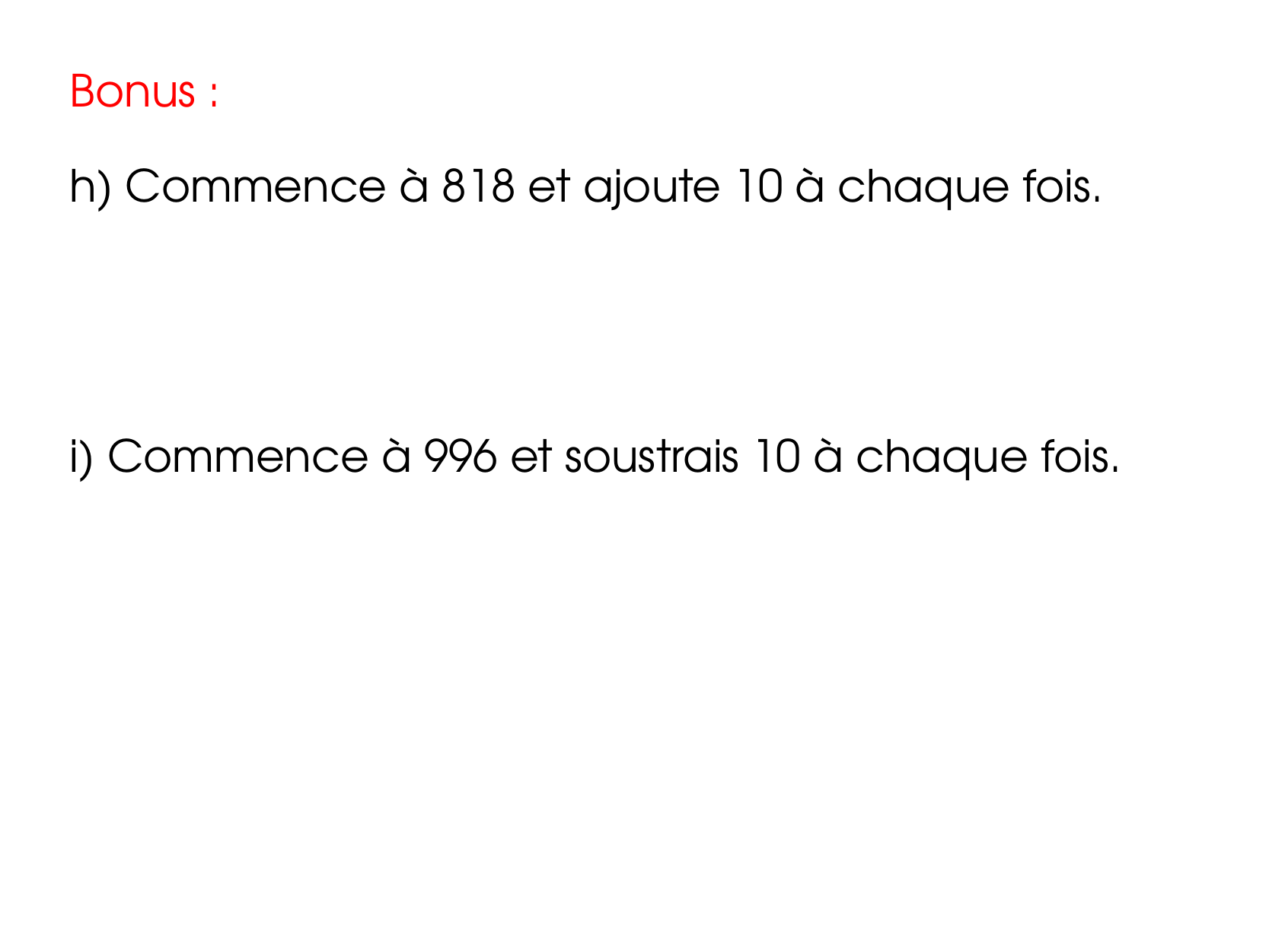

Bonus :
h) Commence à 818 et ajoute 10 à chaque fois.
i) Commence à 996 et soustrais 10 à chaque fois.